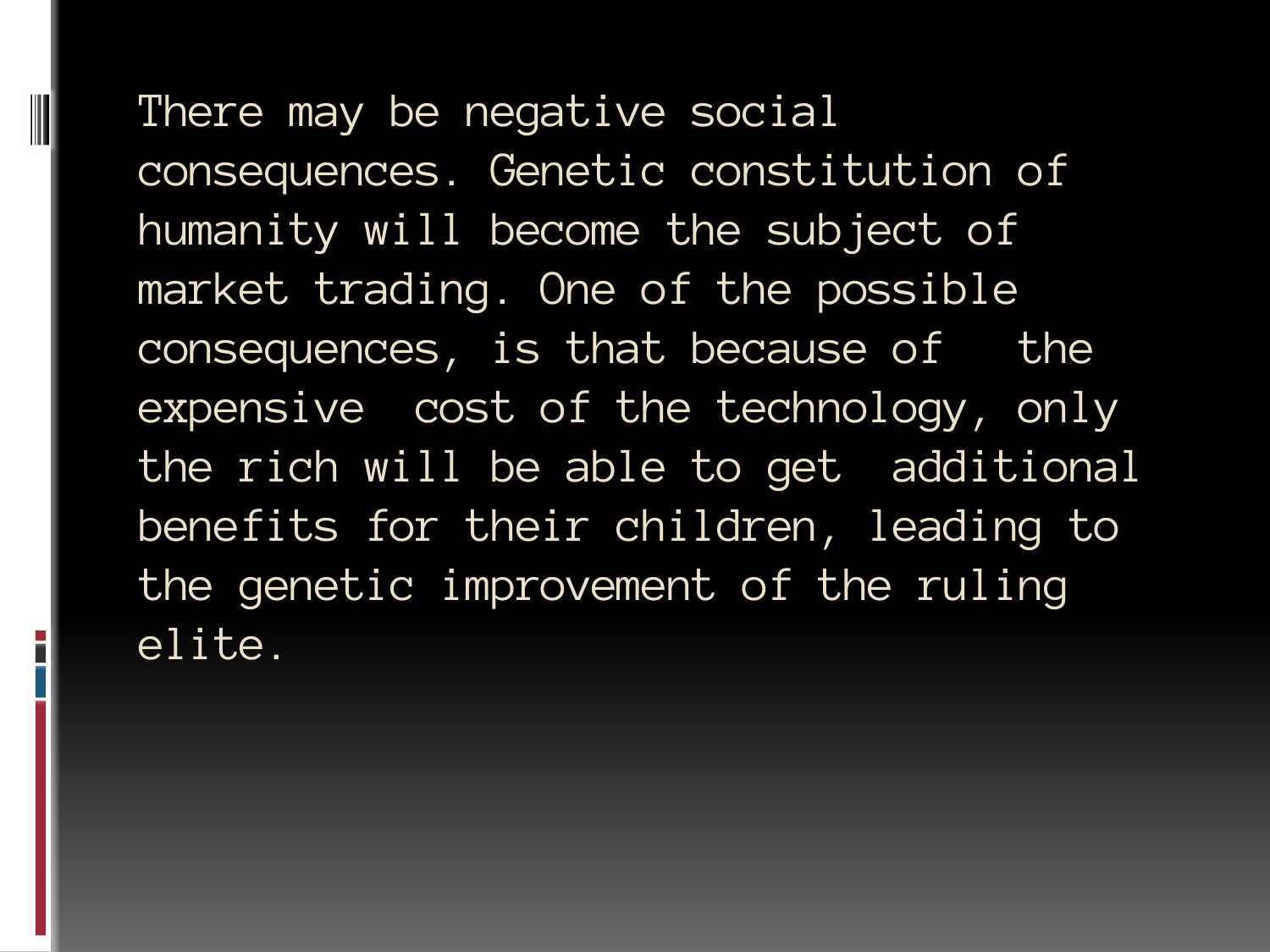

# There may be negative social consequences. Genetic constitution of humanity will become the subject of market trading. One of the possible consequences, is that because of   the expensive  cost of the technology, only the rich will be able to get  additional benefits for their children, leading to the genetic improvement of the ruling elite.